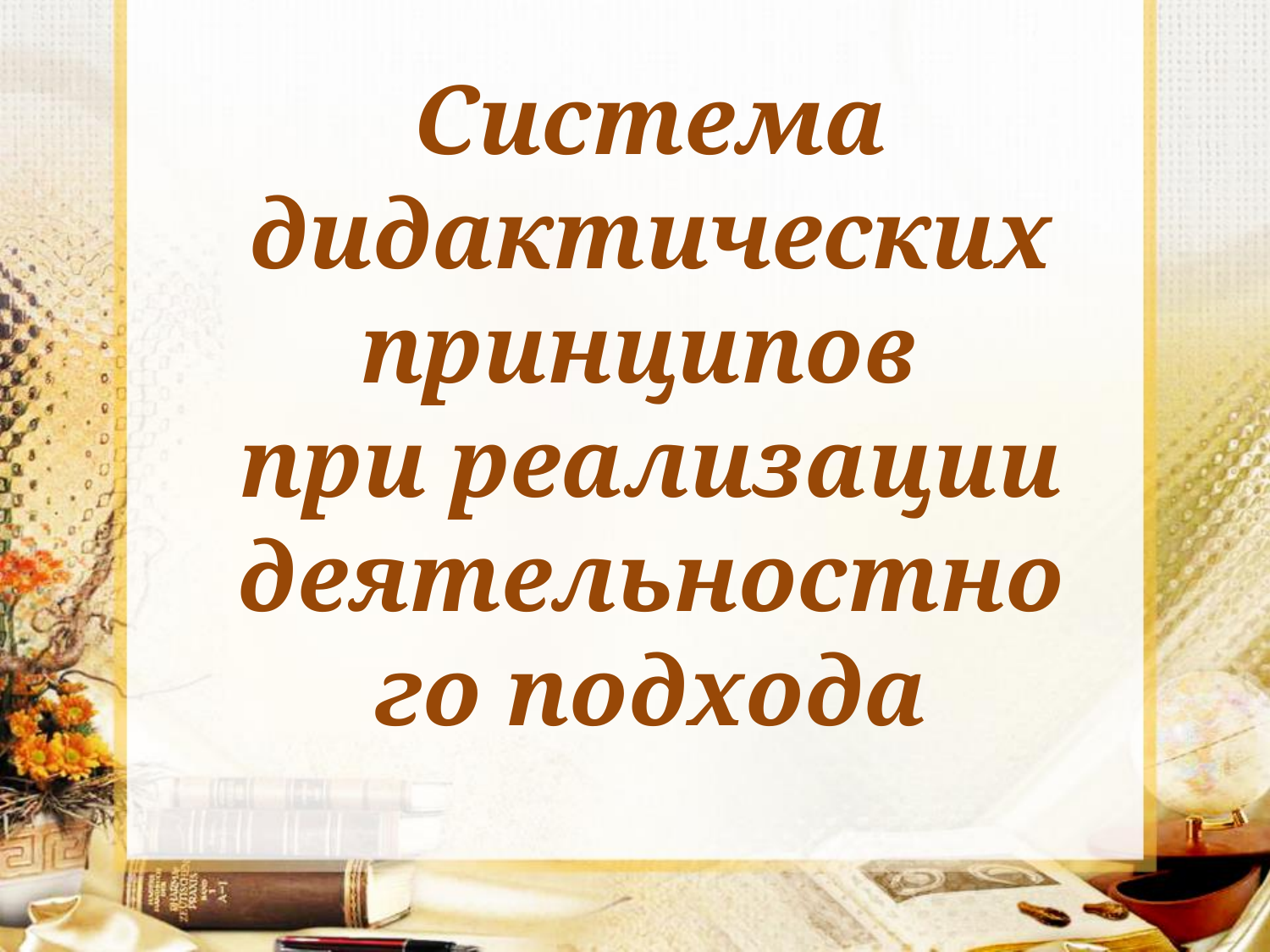

Система дидактических принципов
при реализации деятельностно
го подхода